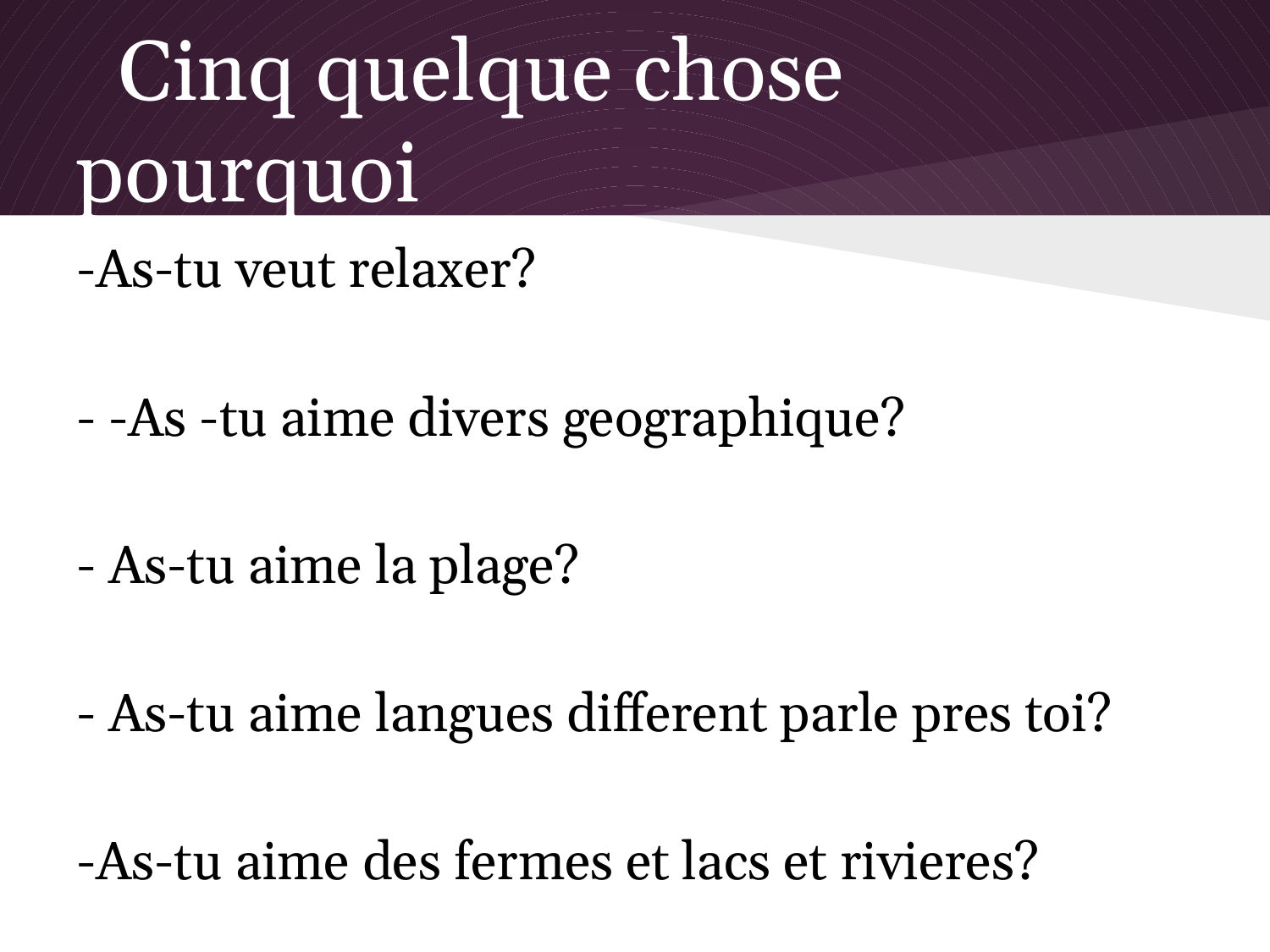

# Cinq quelque chose pourquoi
-As-tu veut relaxer?

- -As -tu aime divers geographique?

- As-tu aime la plage?

- As-tu aime langues different parle pres toi?

-As-tu aime des fermes et lacs et rivieres?